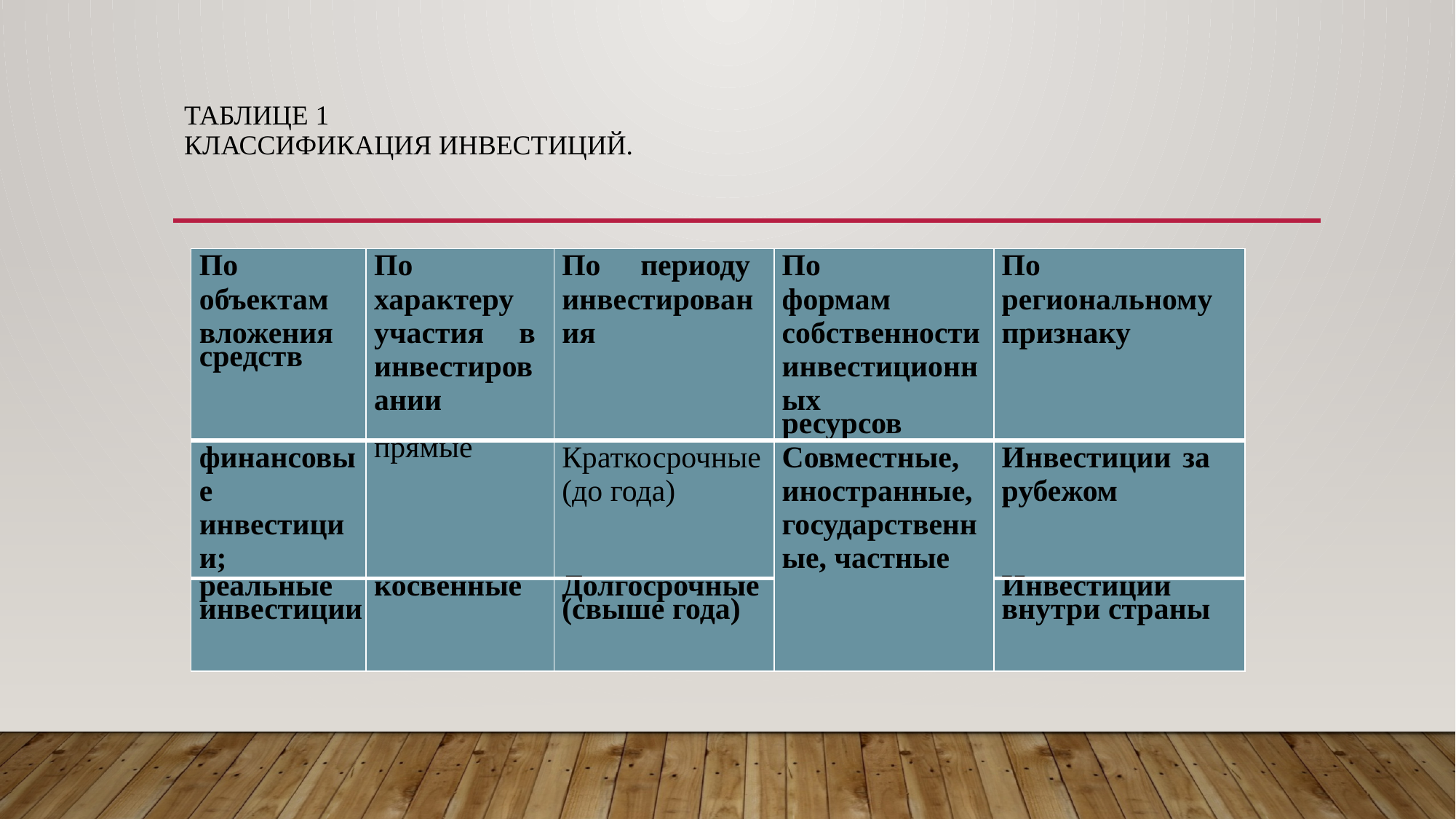

# таблице 1 классификация инвестиций.
| По объектам вложения средств | По характеру участия в инвестировании | По периоду инвестирования | По формам собственности инвестиционных ресурсов | По региональному признаку |
| --- | --- | --- | --- | --- |
| финансовые инвестиции; | прямые | Краткосрочные (до года) | Совместные, иностранные, государственные, частные | Инвестиции за рубежом |
| реальные инвестиции | косвенные | Долгосрочные (свыше года) |  | Инвестиции внутри страны |